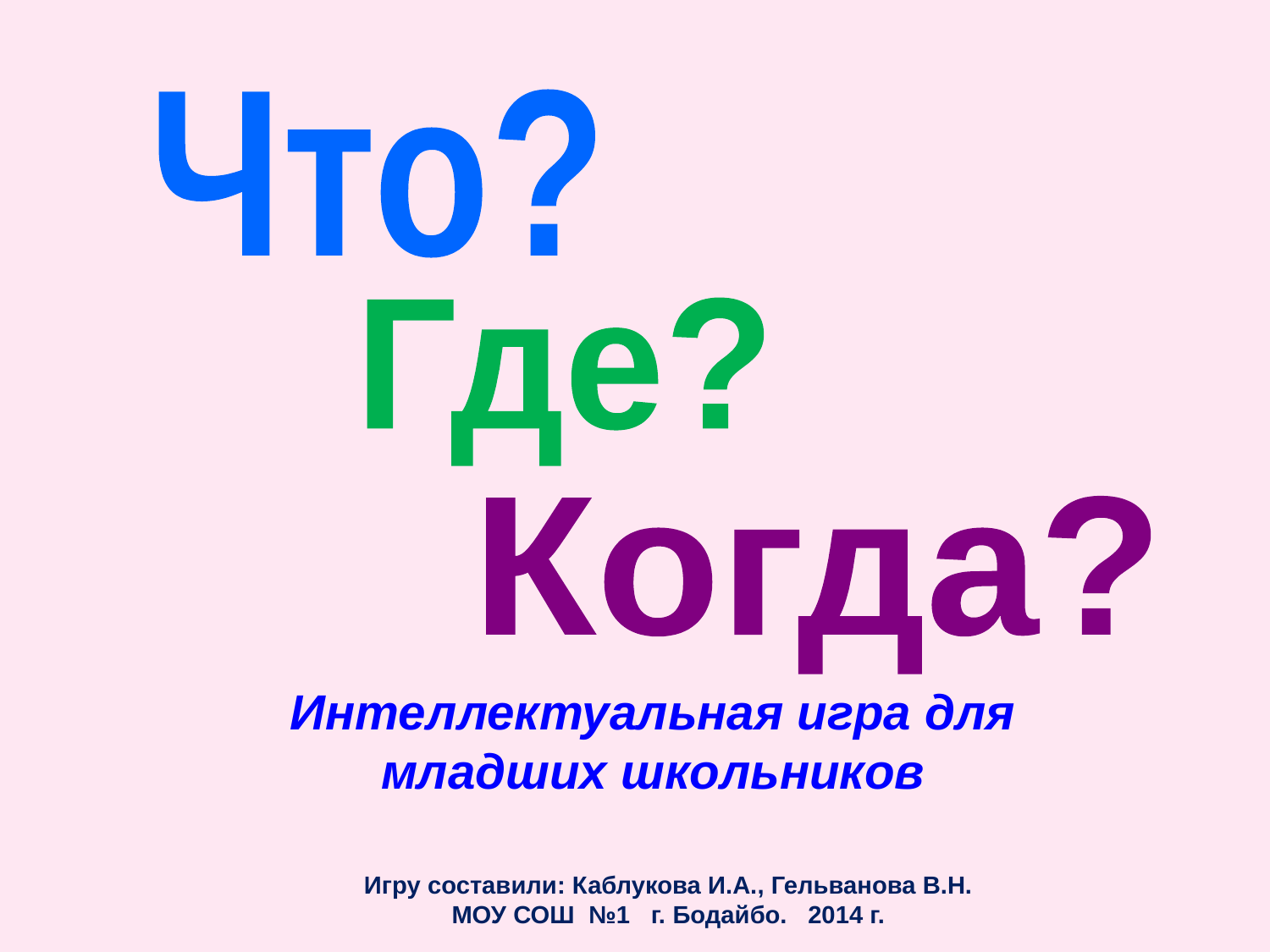

Что?
Где?
Когда?
Интеллектуальная игра для младших школьников
Игру составили: Каблукова И.А., Гельванова В.Н.
МОУ СОШ  №1   г. Бодайбо.   2014 г.